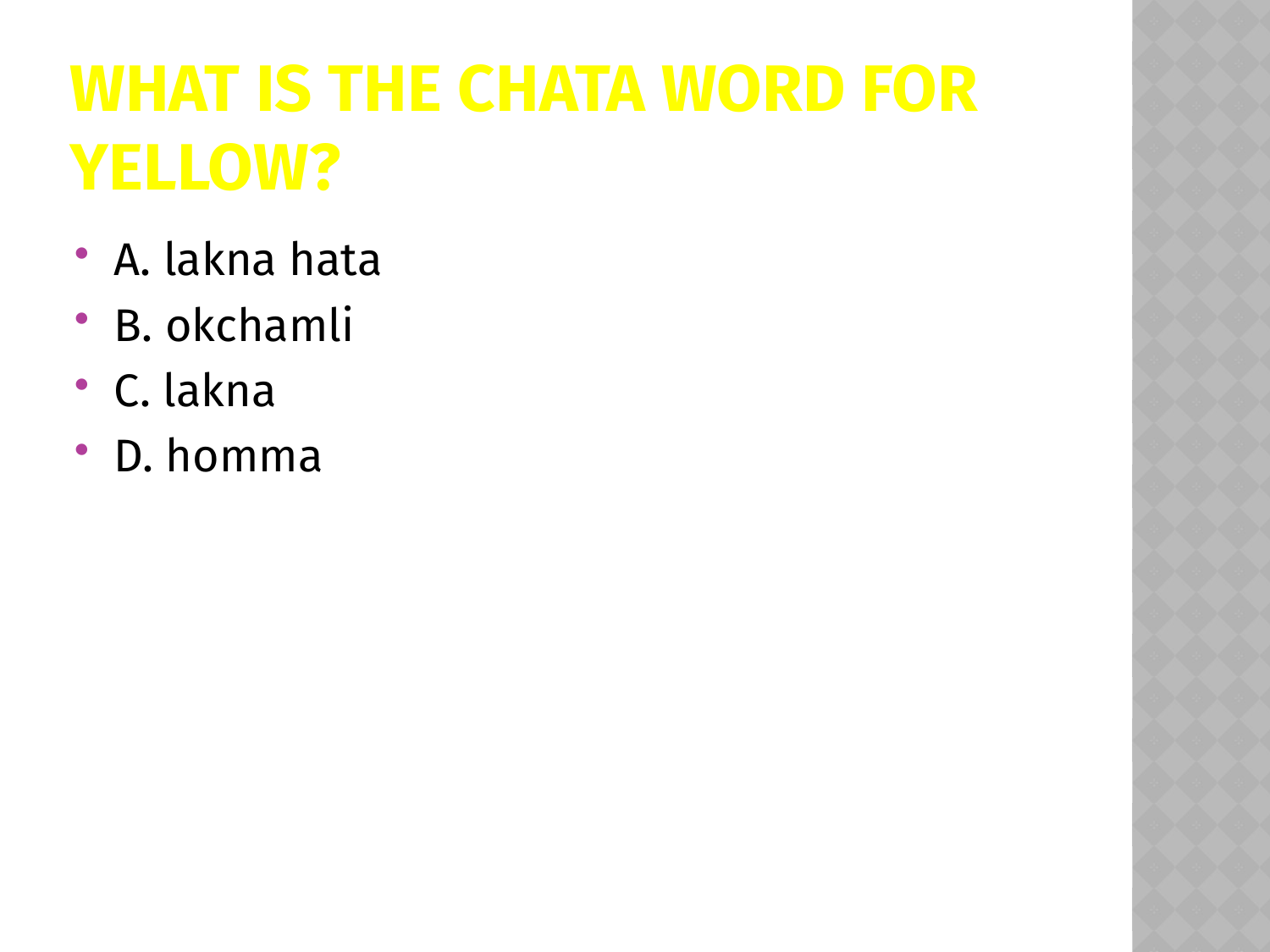

# What is the chata word for yellow?
A. lakna hata
B. okchamli
C. lakna
D. homma